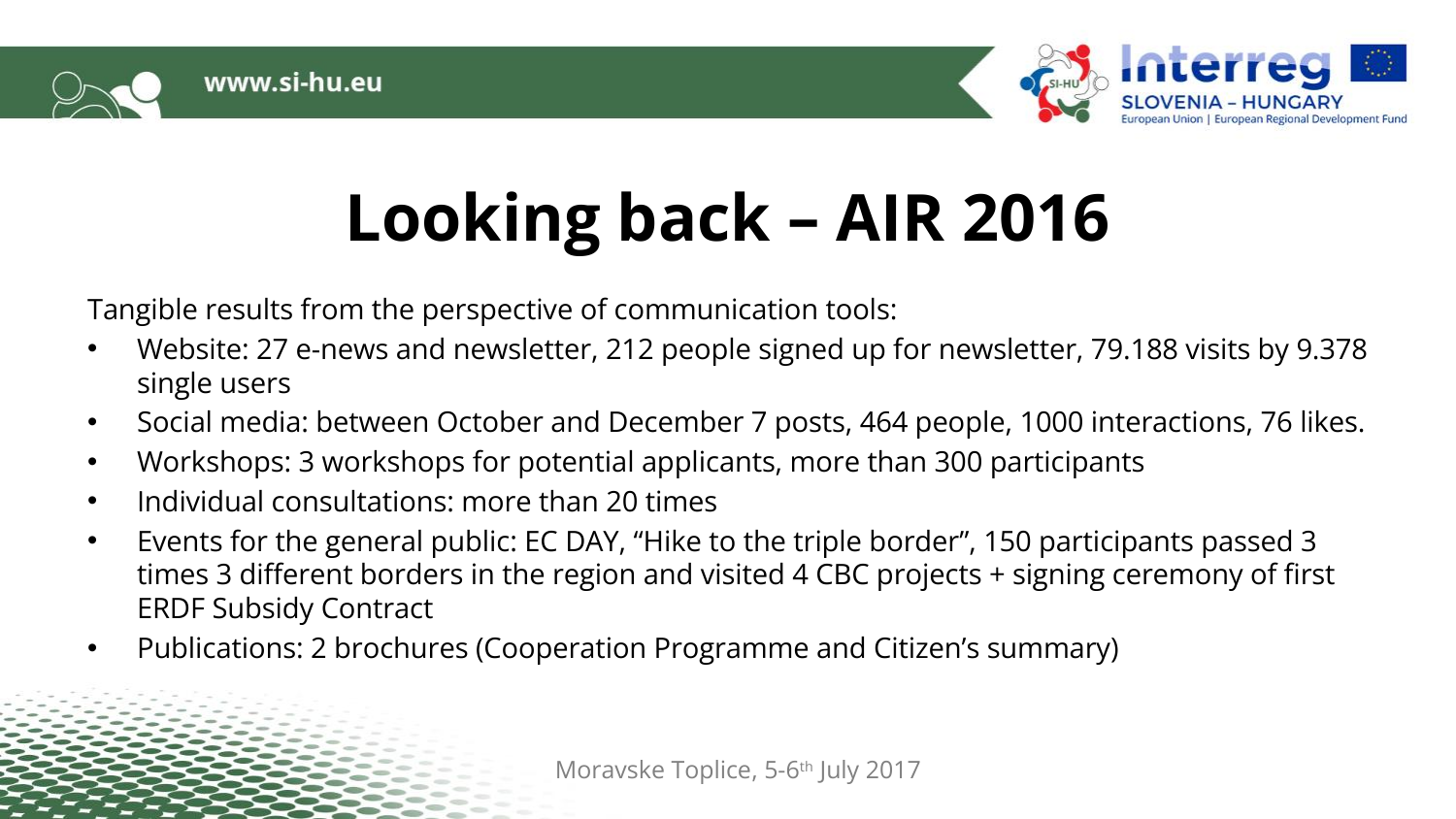

# Looking back – AIR 2016
Tangible results from the perspective of communication tools:
Website: 27 e-news and newsletter, 212 people signed up for newsletter, 79.188 visits by 9.378 single users
Social media: between October and December 7 posts, 464 people, 1000 interactions, 76 likes.
Workshops: 3 workshops for potential applicants, more than 300 participants
Individual consultations: more than 20 times
Events for the general public: EC DAY, “Hike to the triple border”, 150 participants passed 3 times 3 different borders in the region and visited 4 CBC projects + signing ceremony of first ERDF Subsidy Contract
Publications: 2 brochures (Cooperation Programme and Citizen’s summary)
Moravske Toplice, 5-6th July 2017